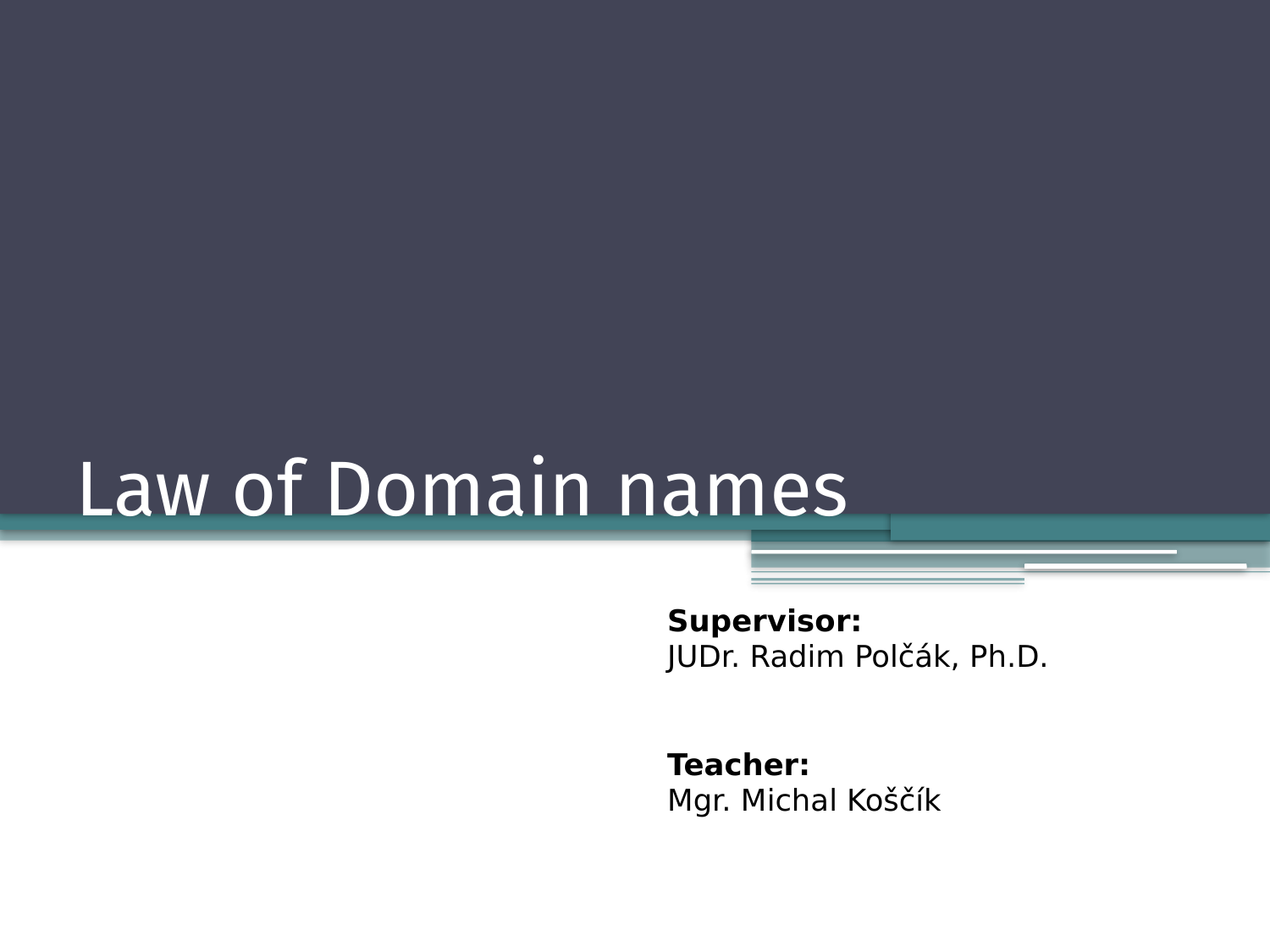

# Law of Domain names
Supervisor:
JUDr. Radim Polčák, Ph.D.

Teacher:
Mgr. Michal Koščík